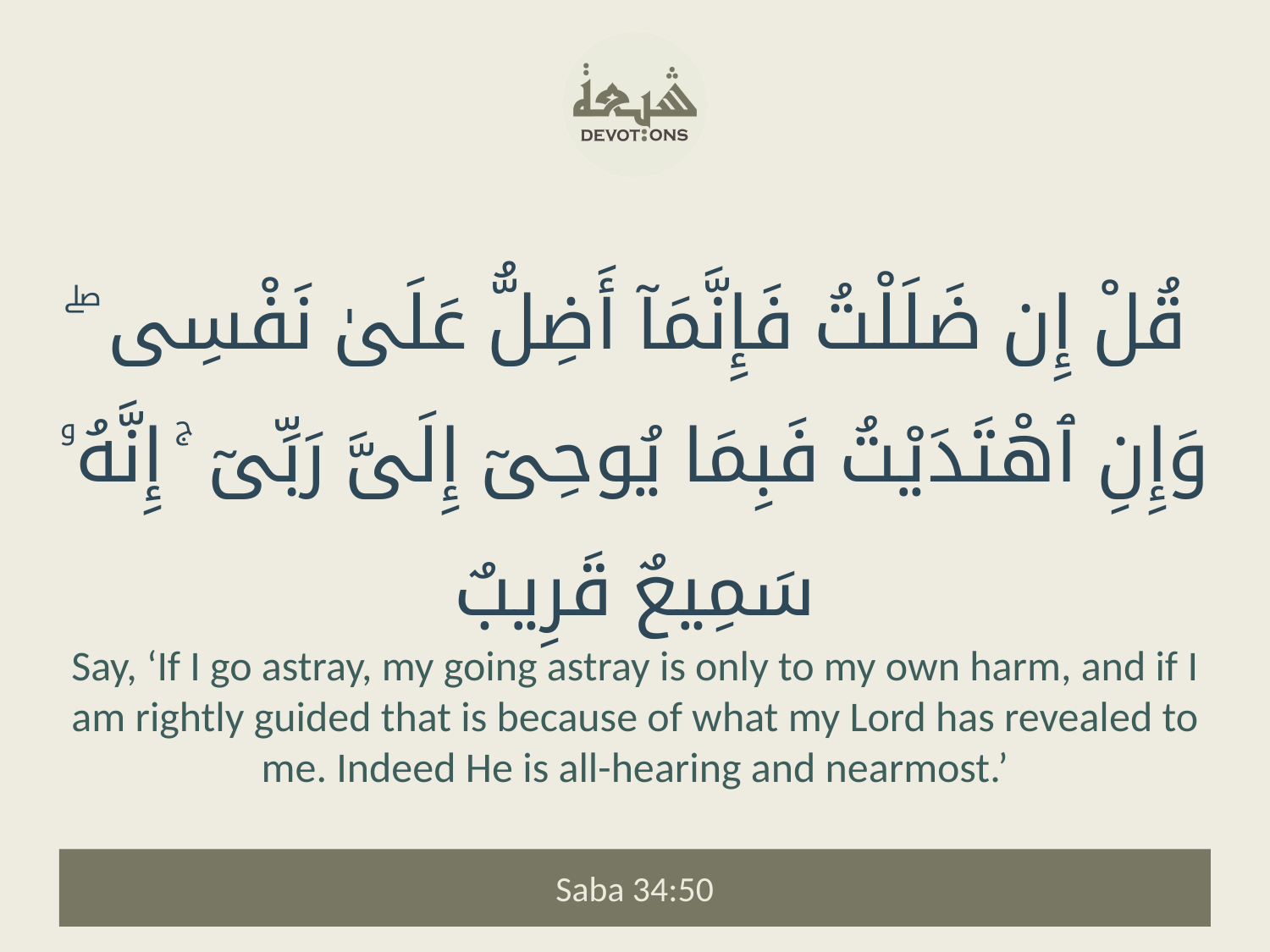

قُلْ إِن ضَلَلْتُ فَإِنَّمَآ أَضِلُّ عَلَىٰ نَفْسِى ۖ وَإِنِ ٱهْتَدَيْتُ فَبِمَا يُوحِىٓ إِلَىَّ رَبِّىٓ ۚ إِنَّهُۥ سَمِيعٌ قَرِيبٌ
Say, ‘If I go astray, my going astray is only to my own harm, and if I am rightly guided that is because of what my Lord has revealed to me. Indeed He is all-hearing and nearmost.’
Saba 34:50